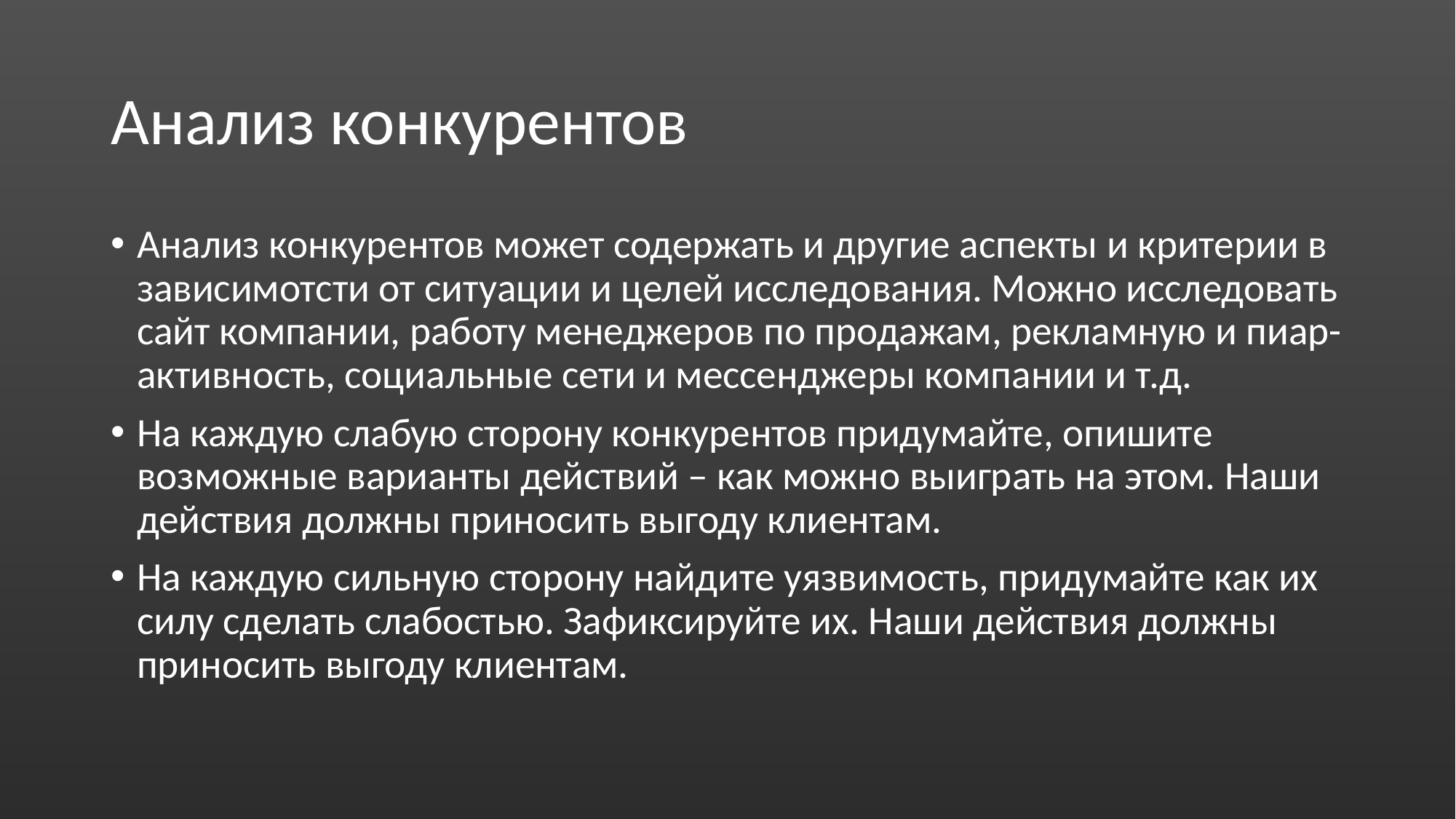

# Анализ конкурентов
Анализ конкурентов может содержать и другие аспекты и критерии в зависимотсти от ситуации и целей исследования. Можно исследовать сайт компании, работу менеджеров по продажам, рекламную и пиар-активность, социальные сети и мессенджеры компании и т.д.
На каждую слабую сторону конкурентов придумайте, опишите возможные варианты действий – как можно выиграть на этом. Наши действия должны приносить выгоду клиентам.
На каждую сильную сторону найдите уязвимость, придумайте как их силу сделать слабостью. Зафиксируйте их. Наши действия должны приносить выгоду клиентам.